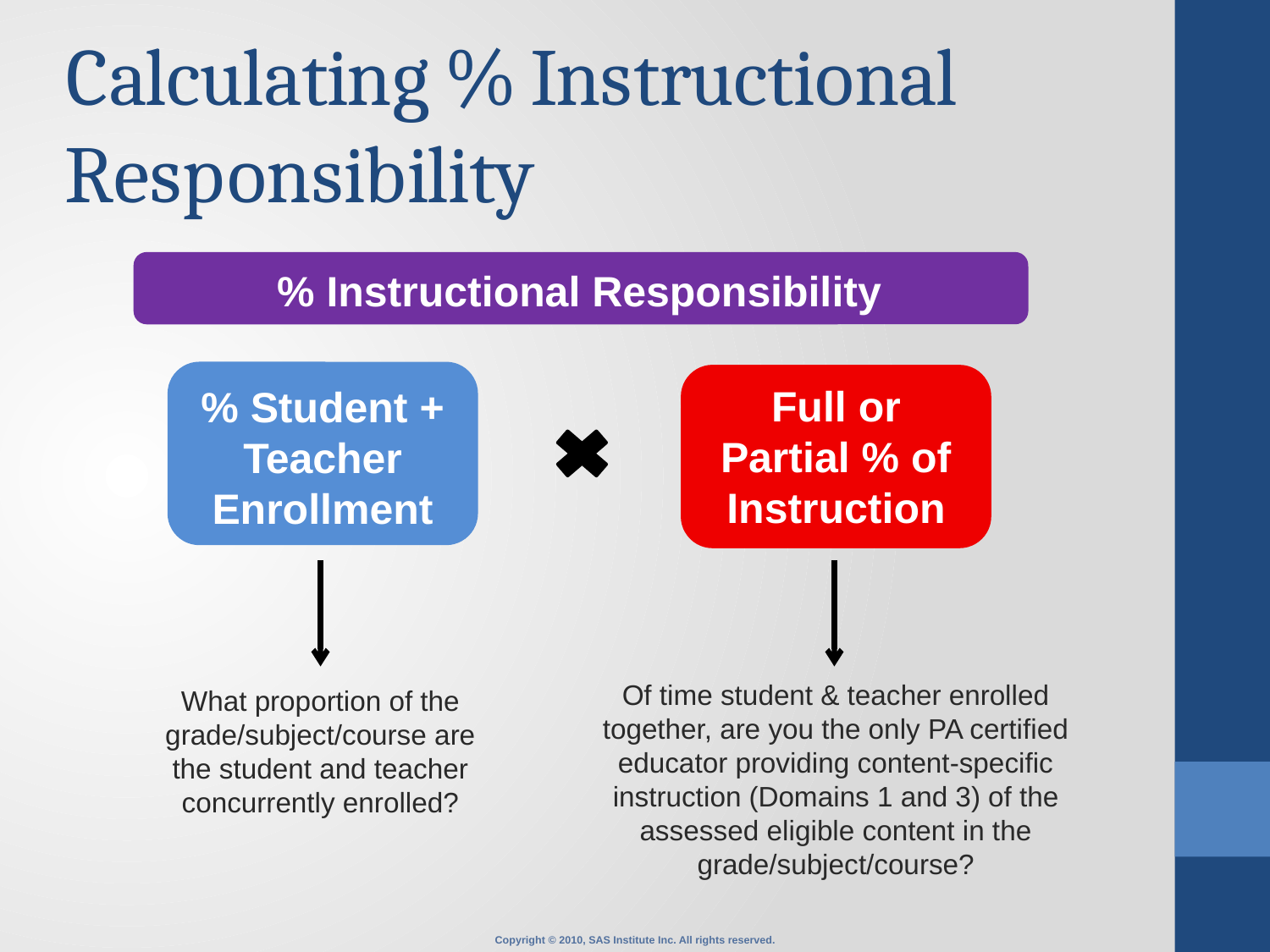

# Calculating % Instructional Responsibility

% Instructional Responsibility

Full or Partial % of Instruction
% Student + Teacher Enrollment

Of time student & teacher enrolled together, are you the only PA certified educator providing content-specific instruction (Domains 1 and 3) of the assessed eligible content in the grade/subject/course?
What proportion of the grade/subject/course are the student and teacher concurrently enrolled?